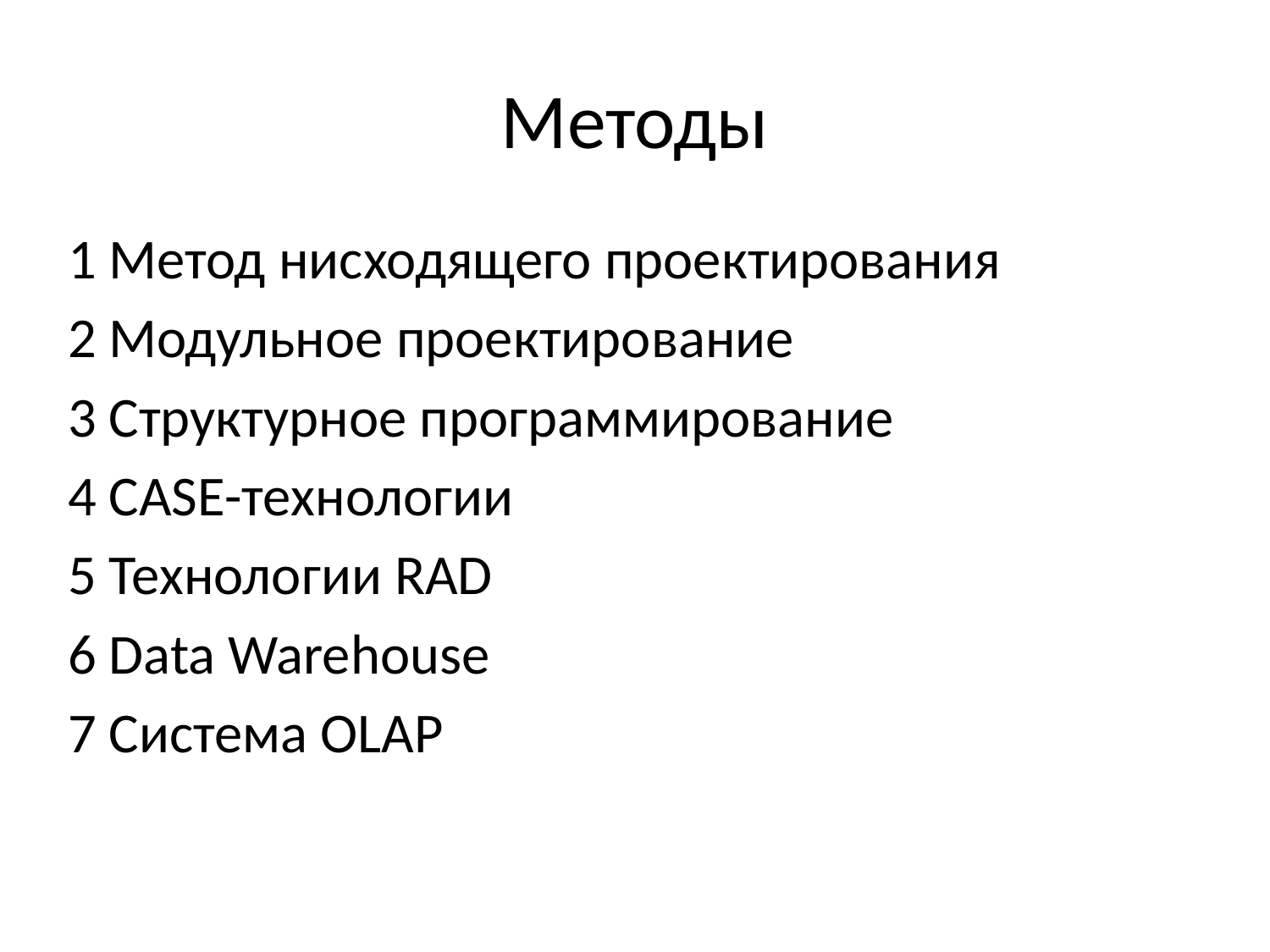

# Методы
1 Метод нисходящего проектирования
2 Модульное проектирование
3 Структурное программирование
4 CASE-технологии
5 Технологии RAD
6 Data Warehouse
7 Система OLAP